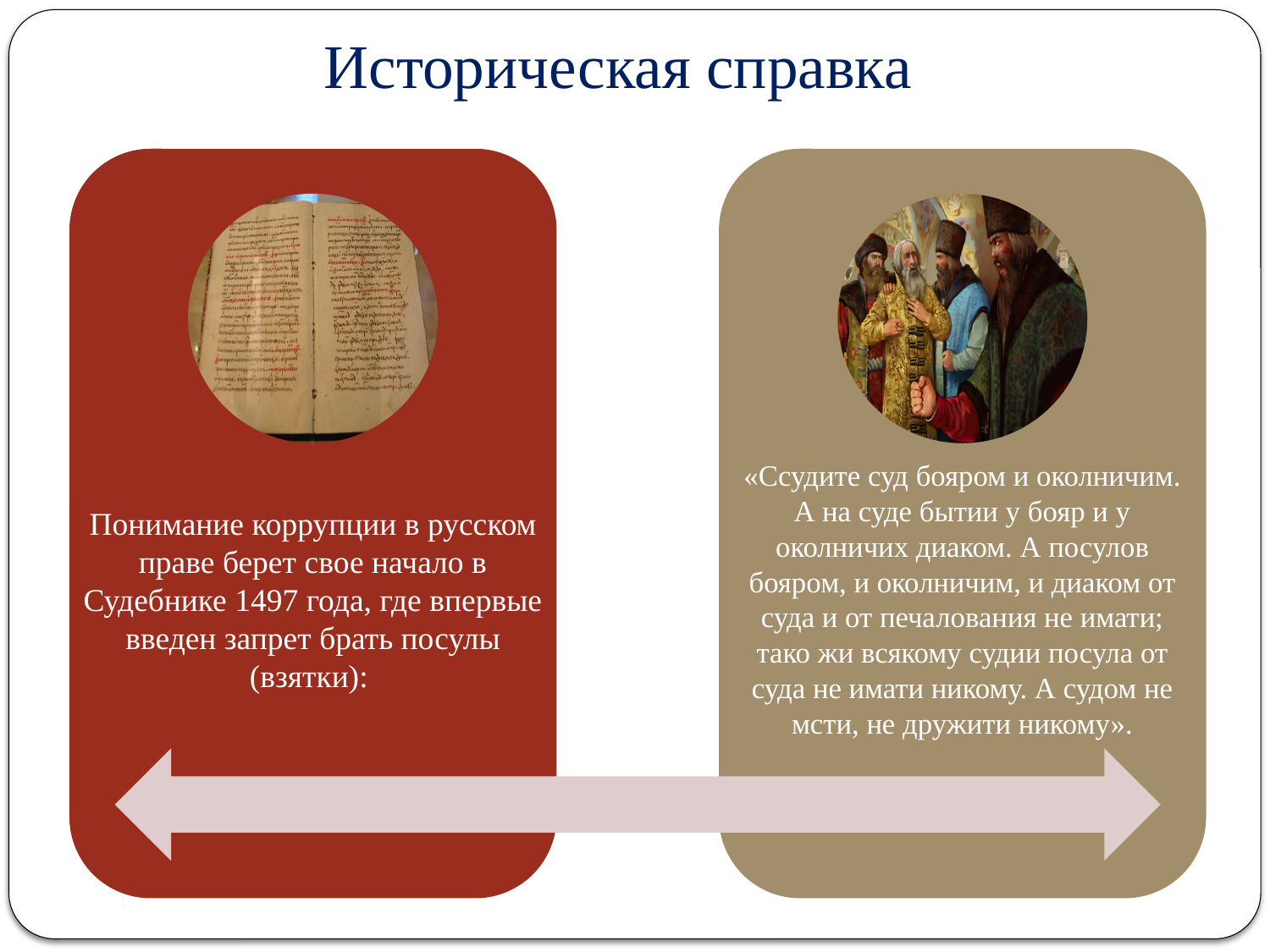

# Историческая справка
Понимание коррупции в русском праве берет свое начало в Судебнике 1497 года, где впервые введен запрет брать посулы (взятки):
«Ссудите суд бояром и околничим. А на суде бытии у бояр и у околничих диаком. А посулов бояром, и околничим, и диаком от суда и от печалования не имати; тако жи всякому судии посула от суда не имати никому. А судом не мсти, не дружити никому».